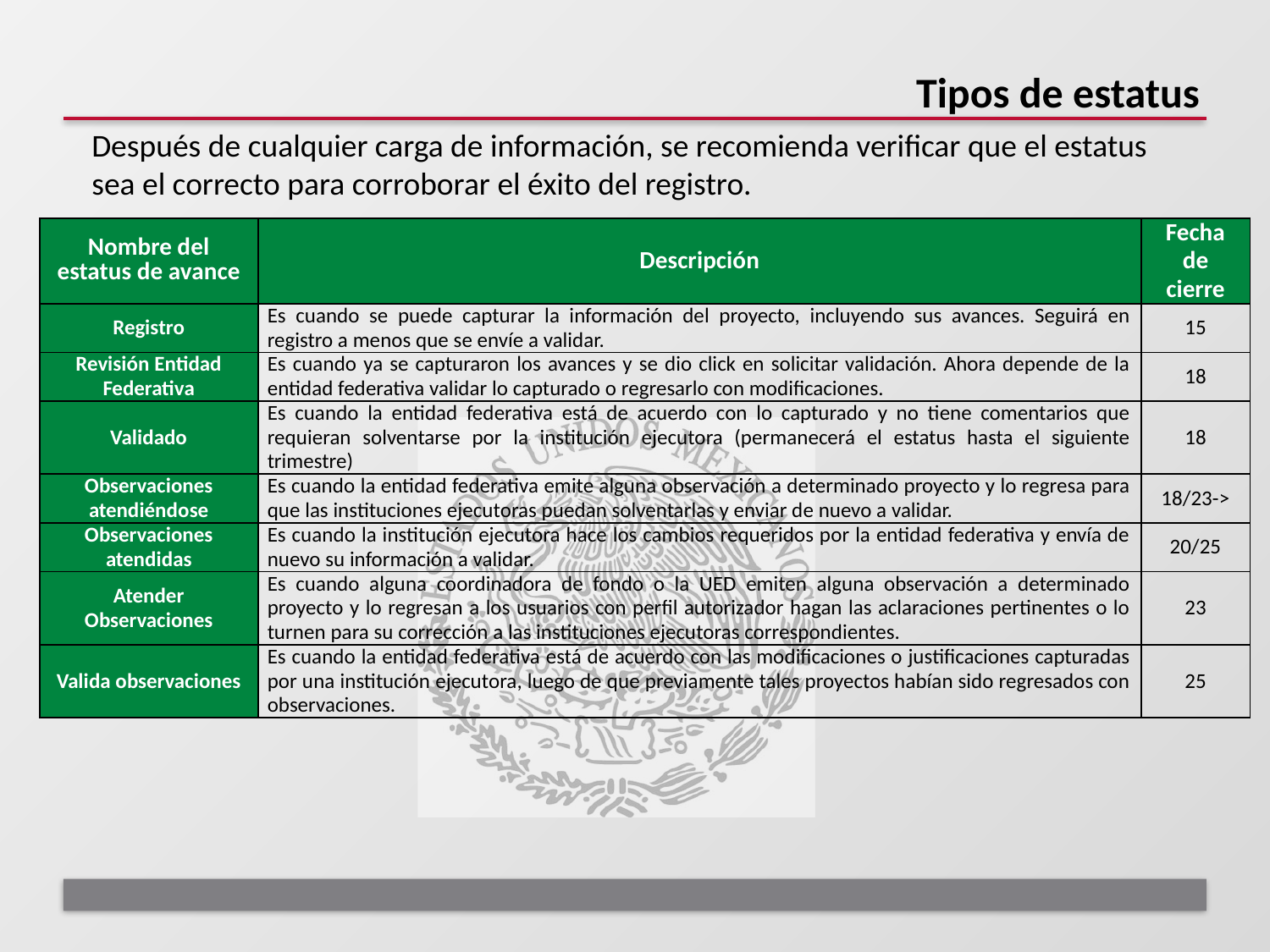

Tipos de estatus
Después de cualquier carga de información, se recomienda verificar que el estatus sea el correcto para corroborar el éxito del registro.
| Nombre del estatus de avance | Descripción | Fecha de cierre |
| --- | --- | --- |
| Registro | Es cuando se puede capturar la información del proyecto, incluyendo sus avances. Seguirá en registro a menos que se envíe a validar. | 15 |
| Revisión Entidad Federativa | Es cuando ya se capturaron los avances y se dio click en solicitar validación. Ahora depende de la entidad federativa validar lo capturado o regresarlo con modificaciones. | 18 |
| Validado | Es cuando la entidad federativa está de acuerdo con lo capturado y no tiene comentarios que requieran solventarse por la institución ejecutora (permanecerá el estatus hasta el siguiente trimestre) | 18 |
| Observaciones atendiéndose | Es cuando la entidad federativa emite alguna observación a determinado proyecto y lo regresa para que las instituciones ejecutoras puedan solventarlas y enviar de nuevo a validar. | 18/23-> |
| Observaciones atendidas | Es cuando la institución ejecutora hace los cambios requeridos por la entidad federativa y envía de nuevo su información a validar. | 20/25 |
| Atender Observaciones | Es cuando alguna coordinadora de fondo o la UED emiten alguna observación a determinado proyecto y lo regresan a los usuarios con perfil autorizador hagan las aclaraciones pertinentes o lo turnen para su corrección a las instituciones ejecutoras correspondientes. | 23 |
| Valida observaciones | Es cuando la entidad federativa está de acuerdo con las modificaciones o justificaciones capturadas por una institución ejecutora, luego de que previamente tales proyectos habían sido regresados con observaciones. | 25 |